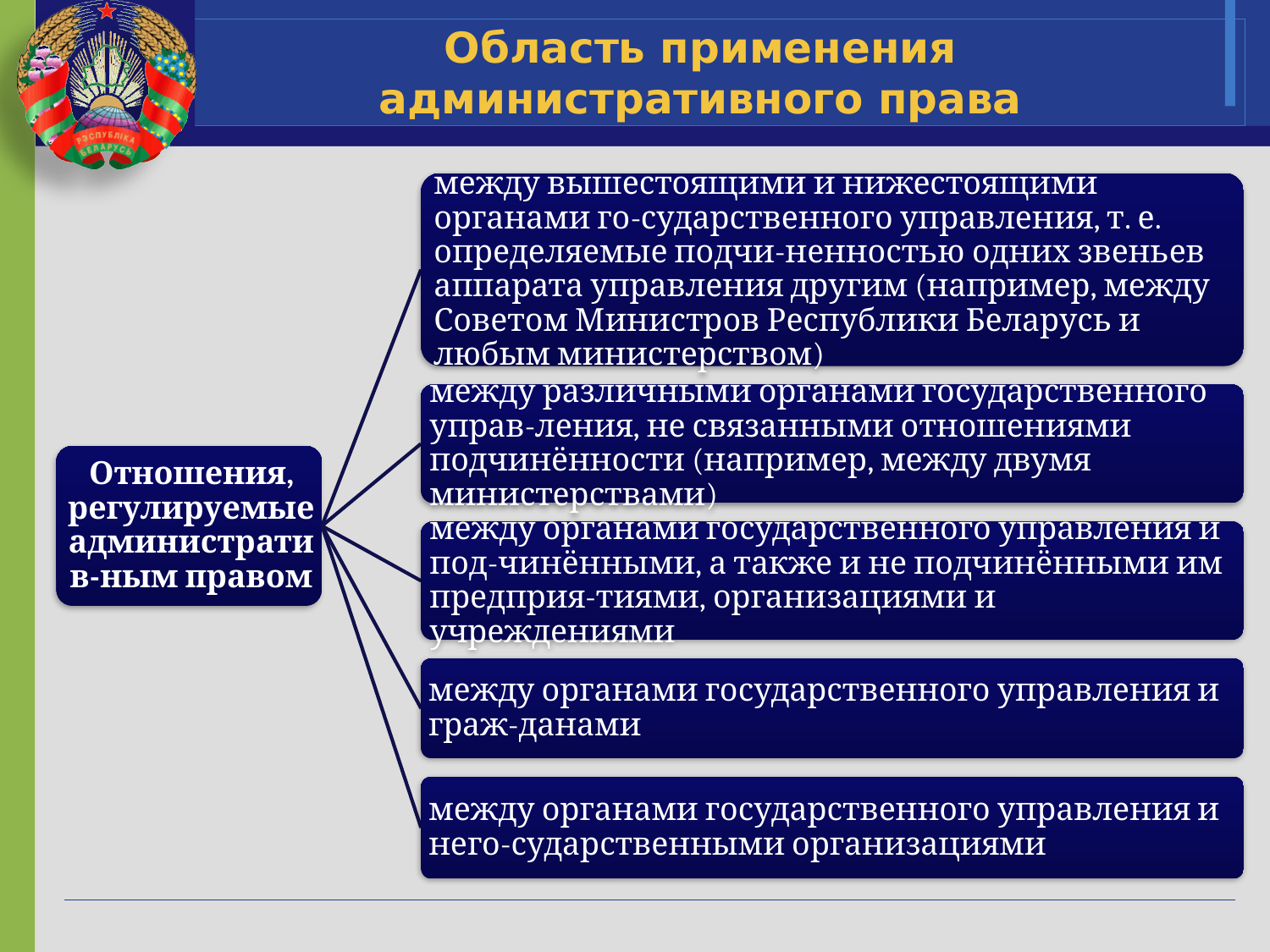

# Область применения административного права
Отношения, регулируемые административ-ным правом

между вышестоящими и нижестоящими органами го-сударственного управления, т. е. определяемые подчи-ненностью одних звеньев аппарата управления другим (например, между Советом Министров Республики Беларусь и любым министерством)

между различными органами государственного управ-ления, не связанными отношениями подчинённости (например, между двумя министерствами)

между органами государственного управления и под-чинёнными, а также и не подчинёнными им предприя-тиями, организациями и учреждениями

между органами государственного управления и граж-данами

между органами государственного управления и него-сударственными организациями